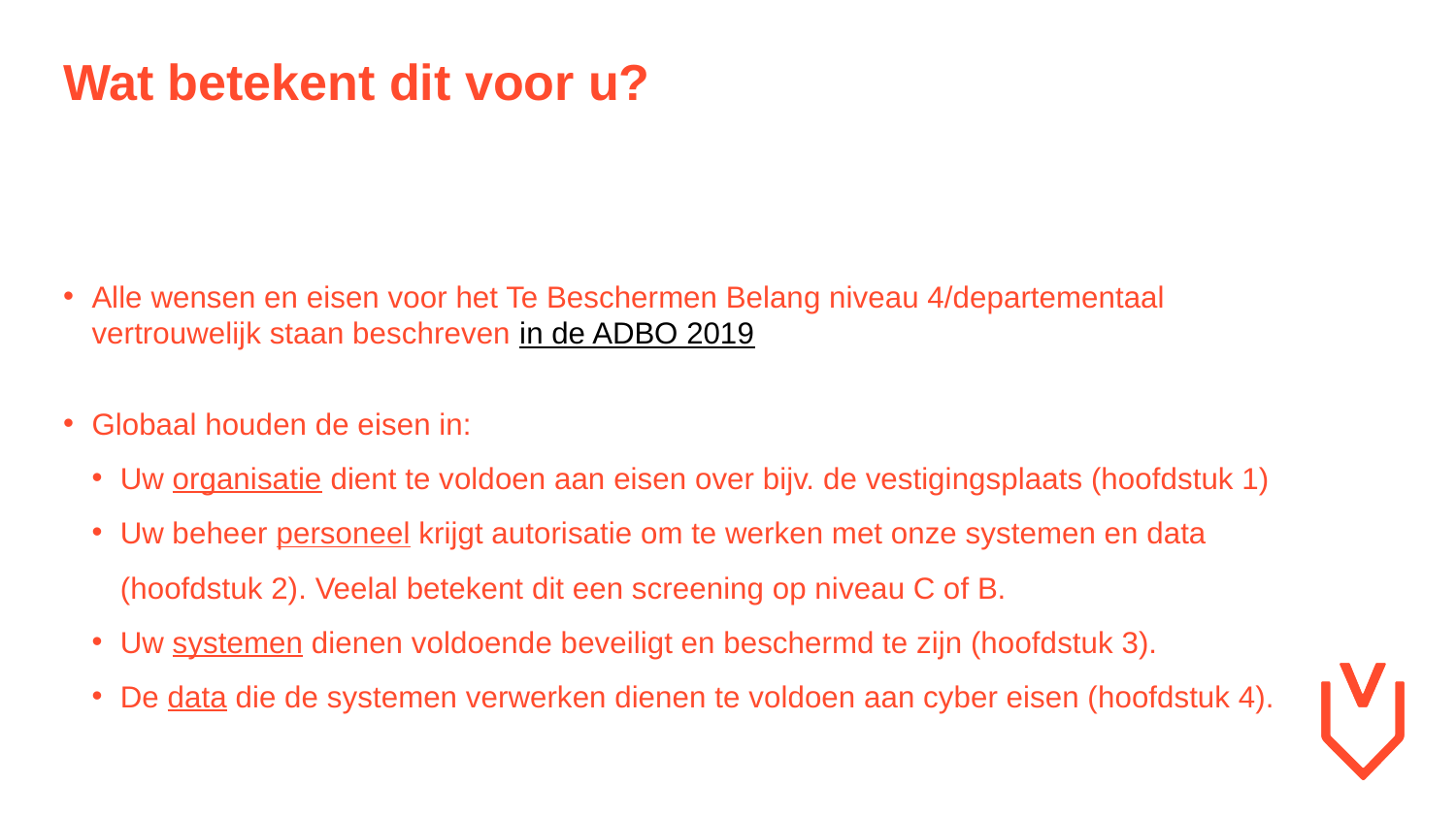

# Wat betekent dit voor u?
Alle wensen en eisen voor het Te Beschermen Belang niveau 4/departementaal vertrouwelijk staan beschreven in de ADBO 2019
Globaal houden de eisen in:
Uw organisatie dient te voldoen aan eisen over bijv. de vestigingsplaats (hoofdstuk 1)
Uw beheer personeel krijgt autorisatie om te werken met onze systemen en data (hoofdstuk 2). Veelal betekent dit een screening op niveau C of B.
Uw systemen dienen voldoende beveiligt en beschermd te zijn (hoofdstuk 3).
De data die de systemen verwerken dienen te voldoen aan cyber eisen (hoofdstuk 4).